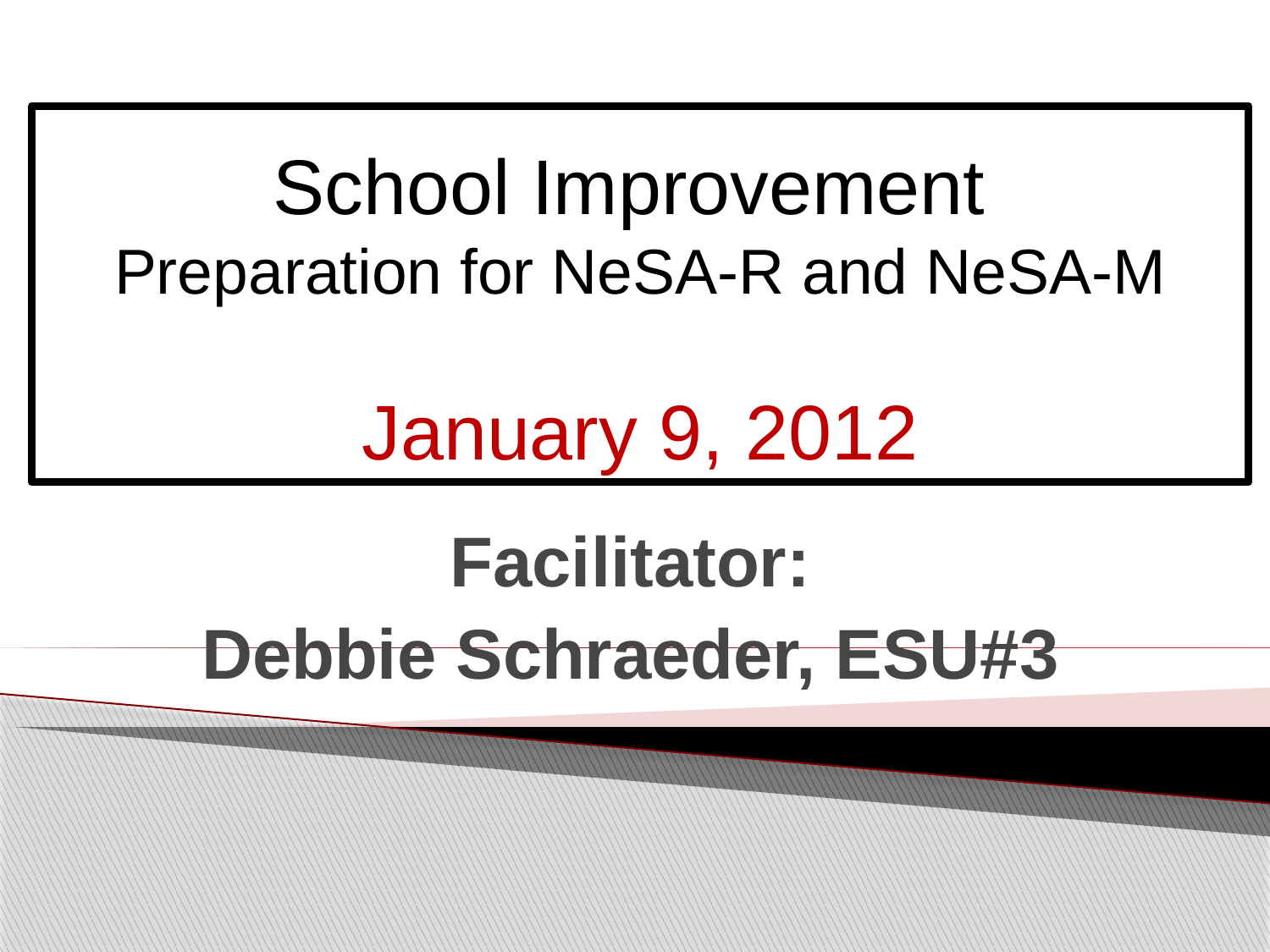

School Improvement
Preparation for NeSA-R and NeSA-M

January 9, 2012
Facilitator:
Debbie Schraeder, ESU#3